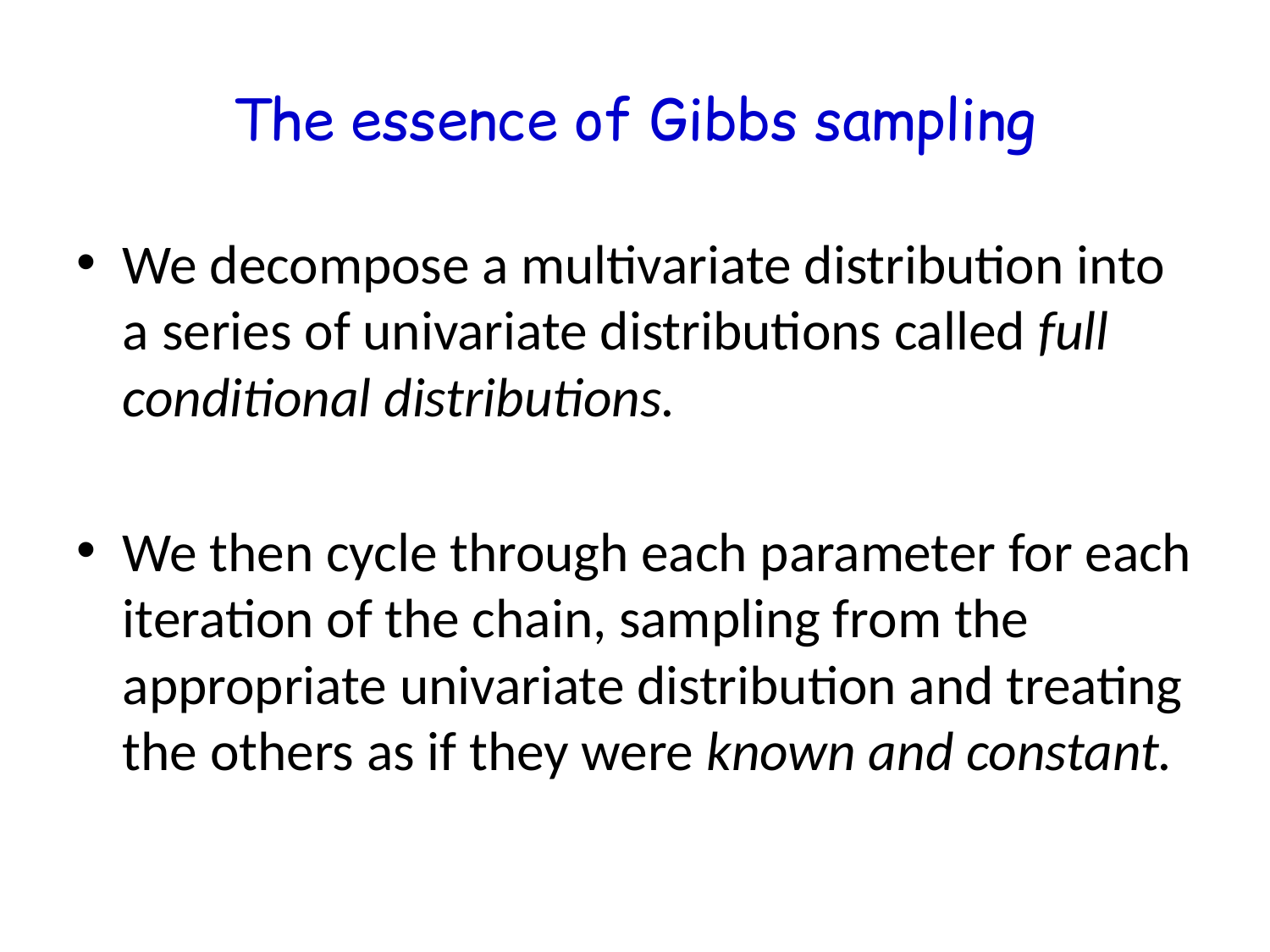

# The essence of Gibbs sampling
We decompose a multivariate distribution into a series of univariate distributions called full conditional distributions.

We then cycle through each parameter for each iteration of the chain, sampling from the appropriate univariate distribution and treating the others as if they were known and constant.